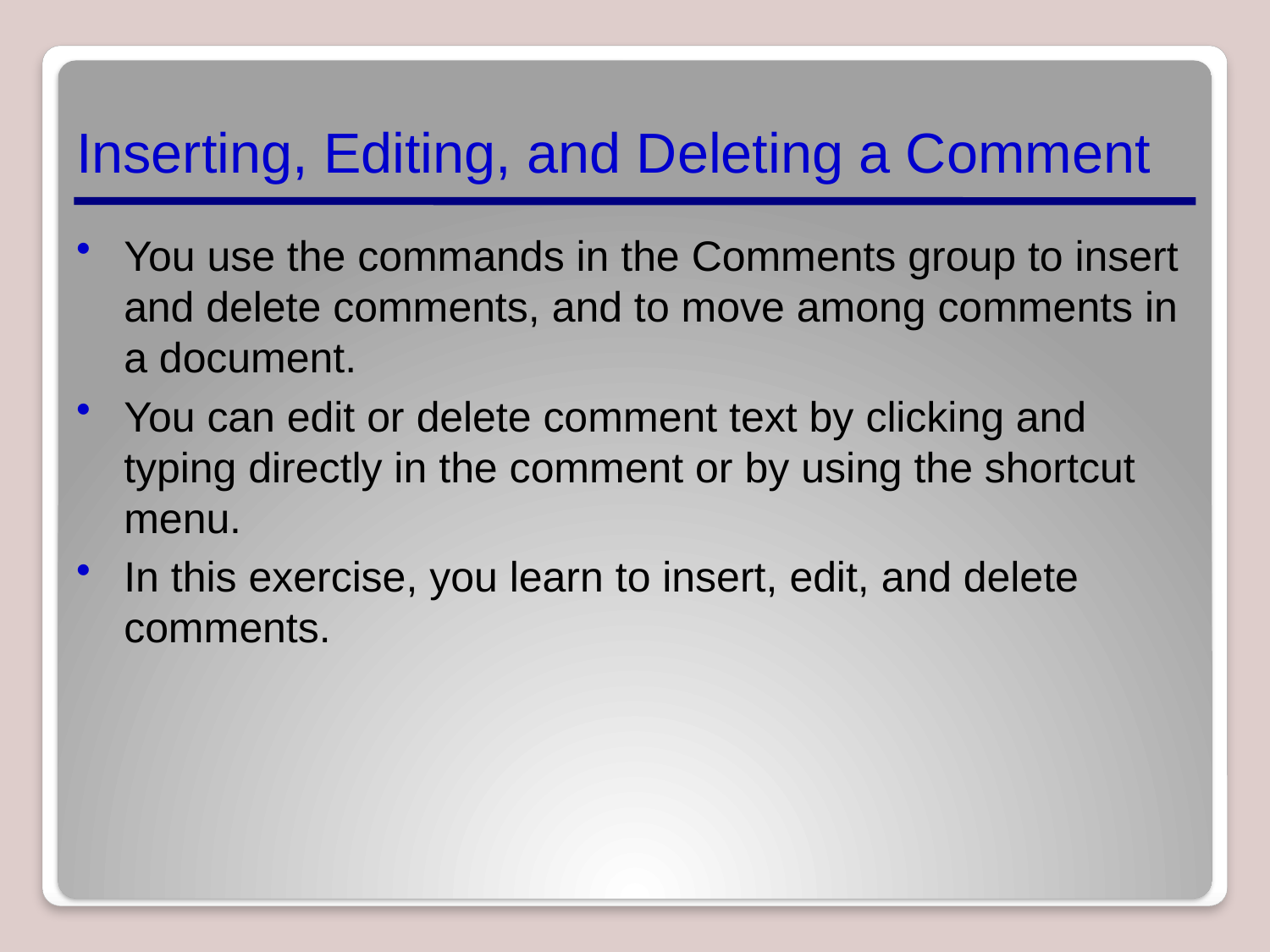

# Inserting, Editing, and Deleting a Comment
You use the commands in the Comments group to insert and delete comments, and to move among comments in a document.
You can edit or delete comment text by clicking and typing directly in the comment or by using the shortcut menu.
In this exercise, you learn to insert, edit, and delete comments.